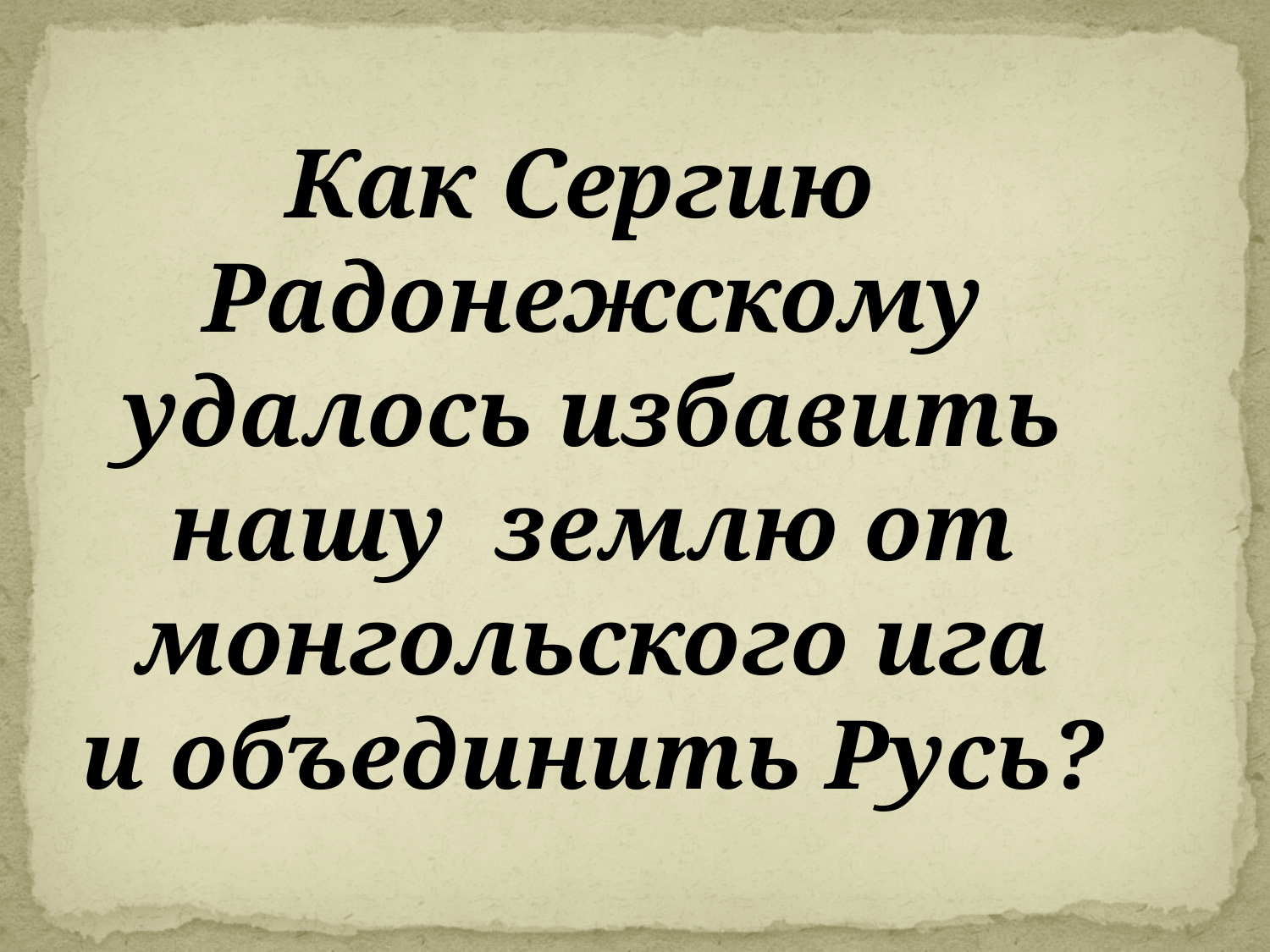

Как Сергию
Радонежскому
удалось избавить
 нашу  землю от
монгольского ига
и объединить Русь?